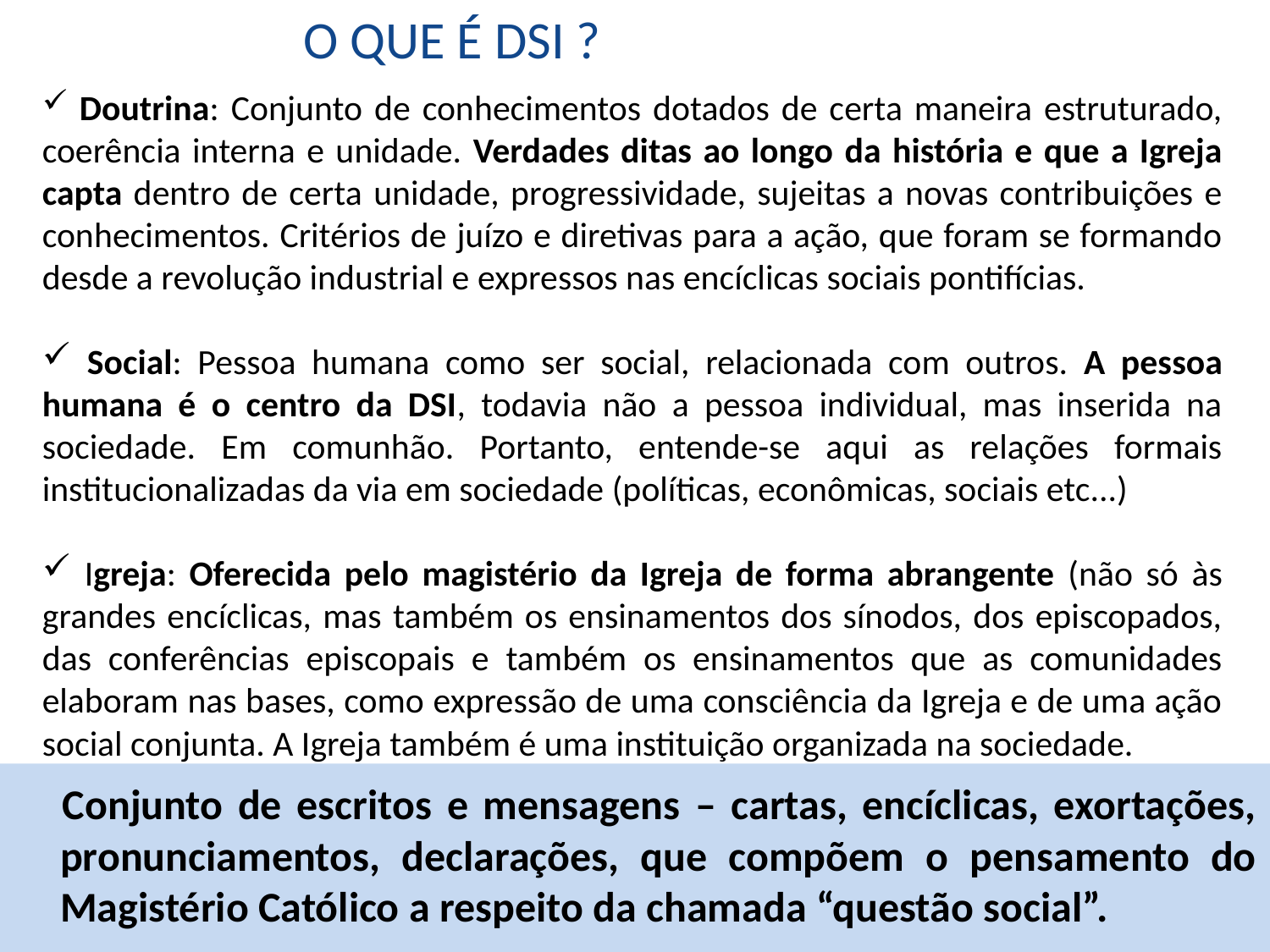

# O QUE É DSI ?
 Doutrina: Conjunto de conhecimentos dotados de certa maneira estruturado, coerência interna e unidade. Verdades ditas ao longo da história e que a Igreja capta dentro de certa unidade, progressividade, sujeitas a novas contribuições e conhecimentos. Critérios de juízo e diretivas para a ação, que foram se formando desde a revolução industrial e expressos nas encíclicas sociais pontifícias.

 Social: Pessoa humana como ser social, relacionada com outros. A pessoa humana é o centro da DSI, todavia não a pessoa individual, mas inserida na sociedade. Em comunhão. Portanto, entende-se aqui as relações formais institucionalizadas da via em sociedade (políticas, econômicas, sociais etc...)

 Igreja: Oferecida pelo magistério da Igreja de forma abrangente (não só às grandes encíclicas, mas também os ensinamentos dos sínodos, dos episcopados, das conferências episcopais e também os ensinamentos que as comunidades elaboram nas bases, como expressão de uma consciência da Igreja e de uma ação social conjunta. A Igreja também é uma instituição organizada na sociedade.
   Conjunto de escritos e mensagens – cartas, encíclicas, exortações, pronunciamentos, declarações, que compõem o pensamento do Magistério Católico a respeito da chamada “questão social”.